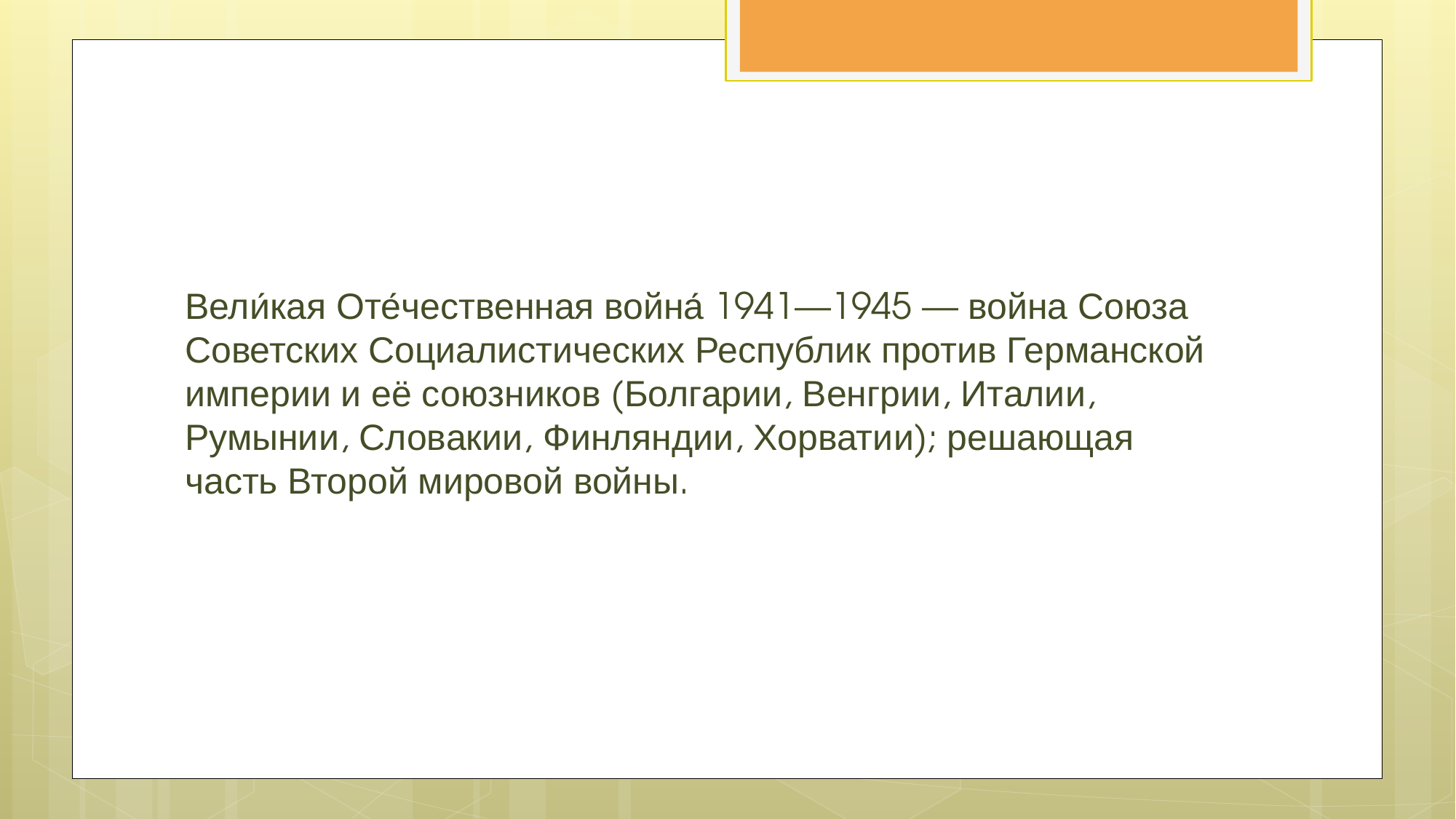

Вели́кая Оте́чественная война́ 1941—1945 — война Союза Советских Социалистических Республик против Германской империи и её союзников (Болгарии, Венгрии, Италии, Румынии, Словакии, Финляндии, Хорватии); решающая часть Второй мировой войны.